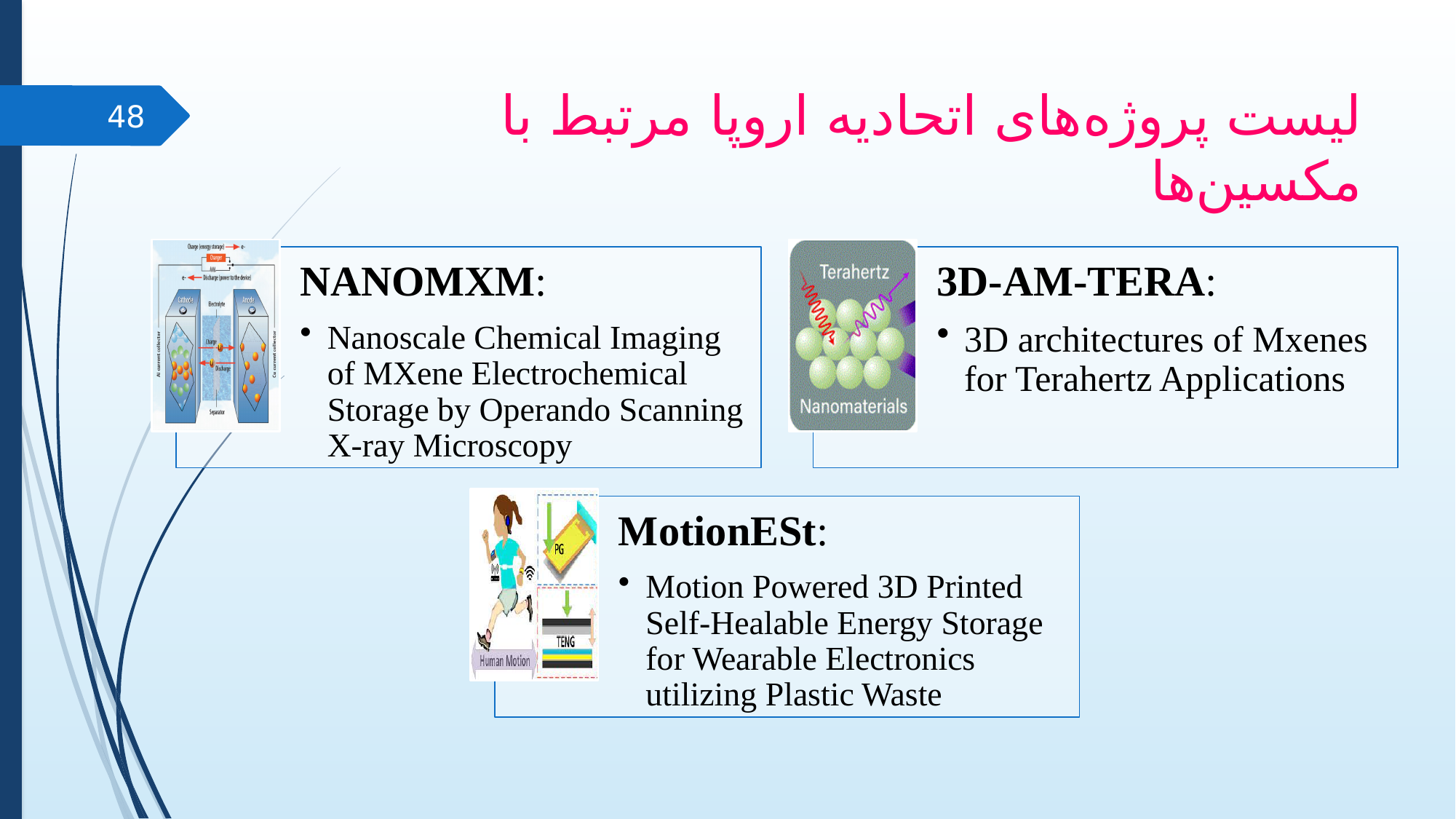

# لیست پروژه‌های اتحادیه اروپا مرتبط با مکسین‌ها
48
NANOMXM:
Nanoscale Chemical Imaging of MXene Electrochemical Storage by Operando Scanning X-ray Microscopy
3D-AM-TERA:
3D architectures of Mxenes for Terahertz Applications
MotionESt:
Motion Powered 3D Printed Self-Healable Energy Storage for Wearable Electronics utilizing Plastic Waste